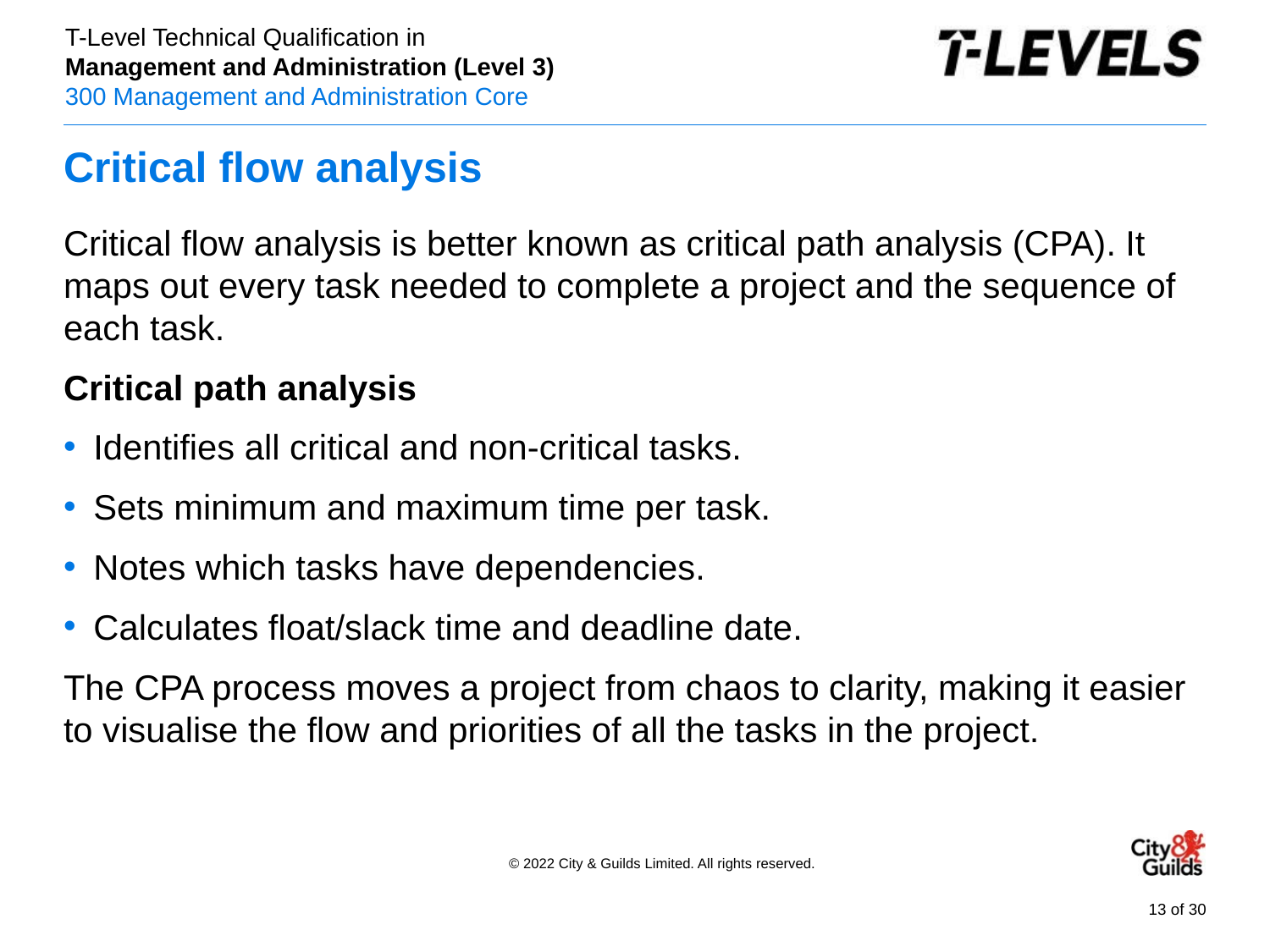

# Critical flow analysis
Critical flow analysis is better known as critical path analysis (CPA). It maps out every task needed to complete a project and the sequence of each task.
Critical path analysis
Identifies all critical and non-critical tasks.
Sets minimum and maximum time per task.
Notes which tasks have dependencies.
Calculates float/slack time and deadline date.
The CPA process moves a project from chaos to clarity, making it easier to visualise the flow and priorities of all the tasks in the project.